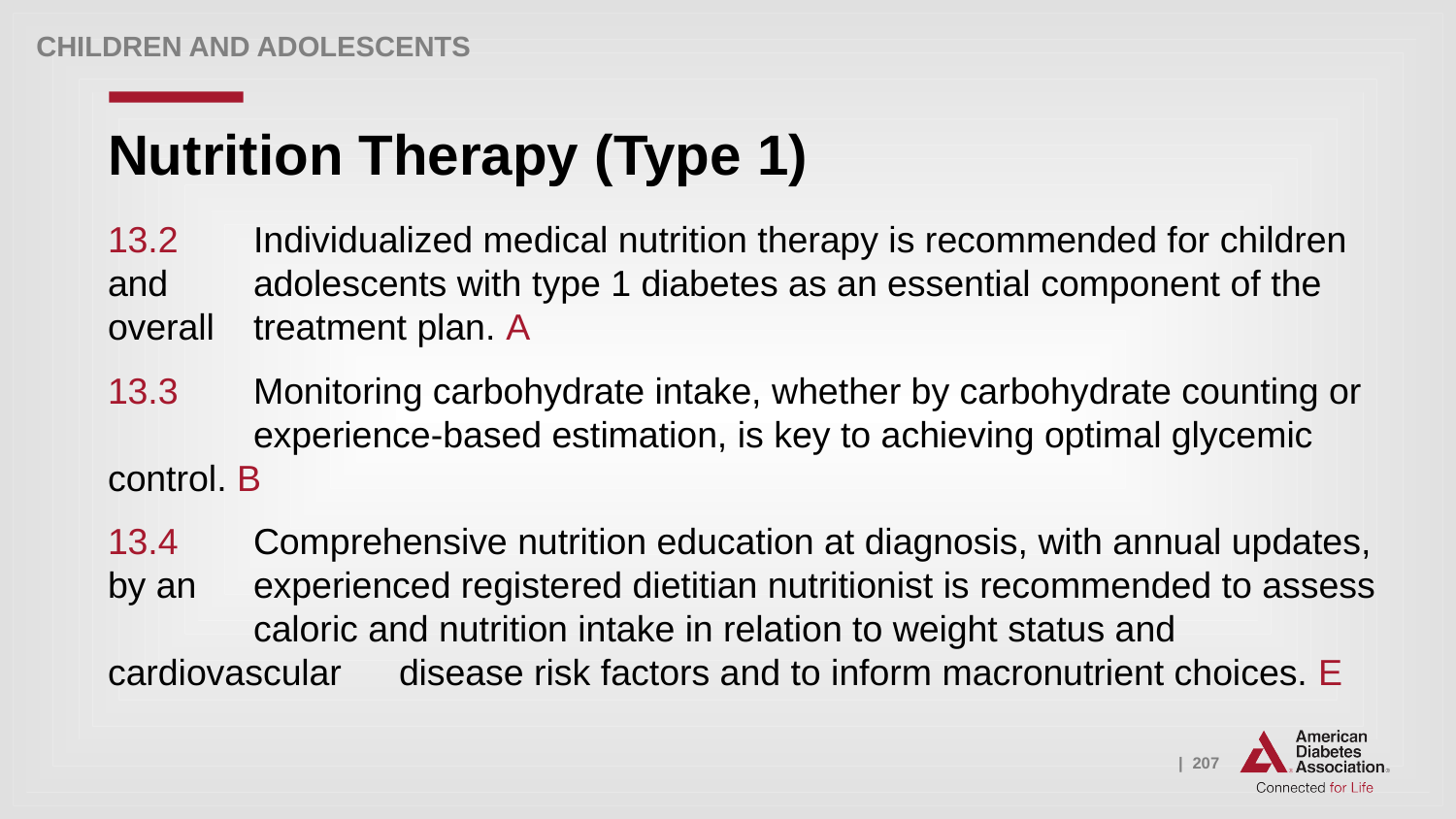

Children and adolescents
# Nutrition Therapy (Type 1)
13.2 	Individualized medical nutrition therapy is recommended for children and 	adolescents with type 1 diabetes as an essential component of the overall 	treatment plan. A
13.3 	Monitoring carbohydrate intake, whether by carbohydrate counting or 	experience-based estimation, is key to achieving optimal glycemic control. B
13.4 	Comprehensive nutrition education at diagnosis, with annual updates, by an 	experienced registered dietitian nutritionist is recommended to assess 	caloric and nutrition intake in relation to weight status and cardiovascular 	disease risk factors and to inform macronutrient choices. E